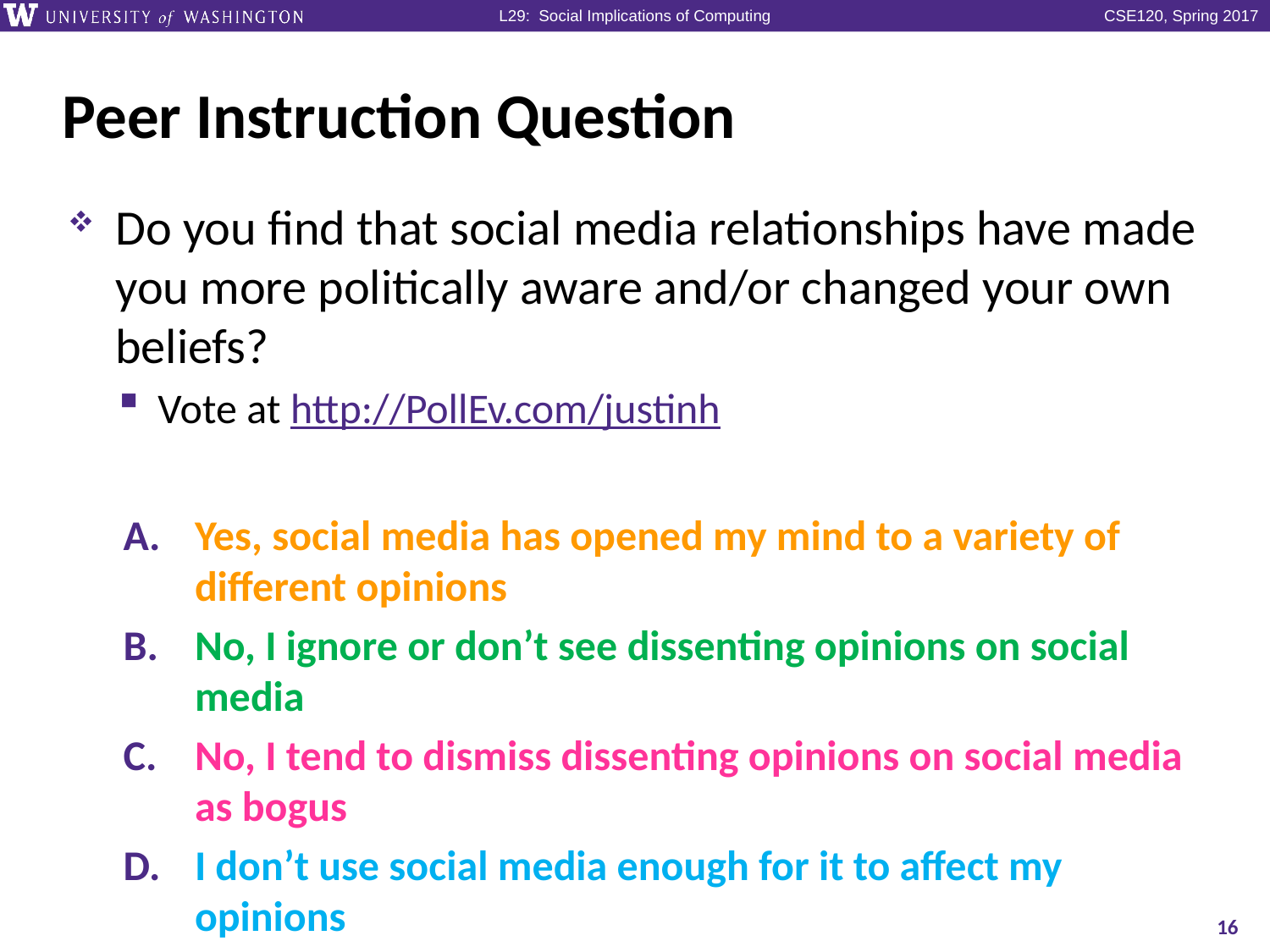

# Peer Instruction Question
Do you find that social media relationships have made you more politically aware and/or changed your own beliefs?
Vote at http://PollEv.com/justinh

Yes, social media has opened my mind to a variety of different opinions
No, I ignore or don’t see dissenting opinions on social media
No, I tend to dismiss dissenting opinions on social media as bogus
I don’t use social media enough for it to affect my opinions
16